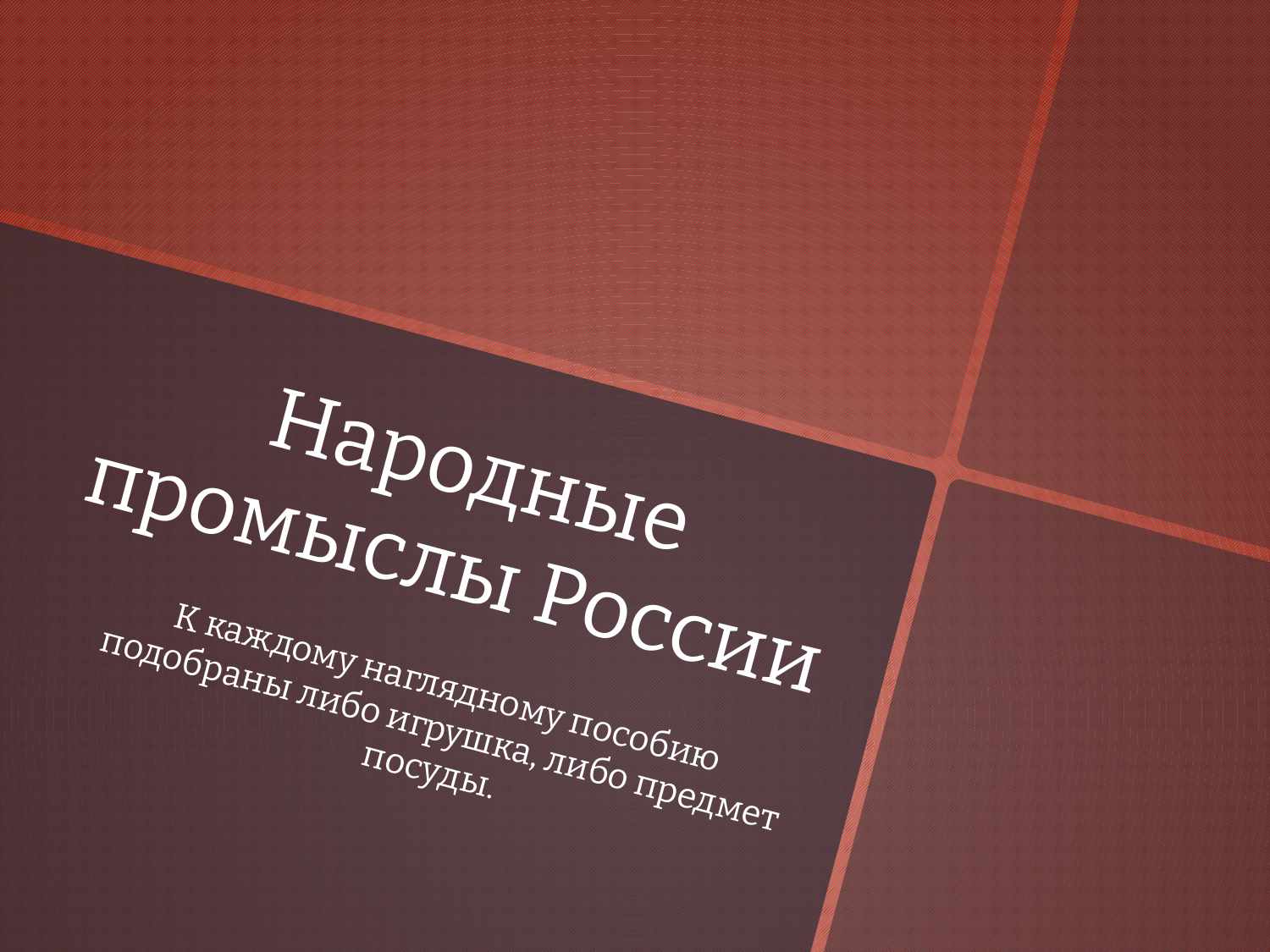

# Народные промыслы России
К каждому наглядному пособию  подобраны либо игрушка, либо предмет посуды.